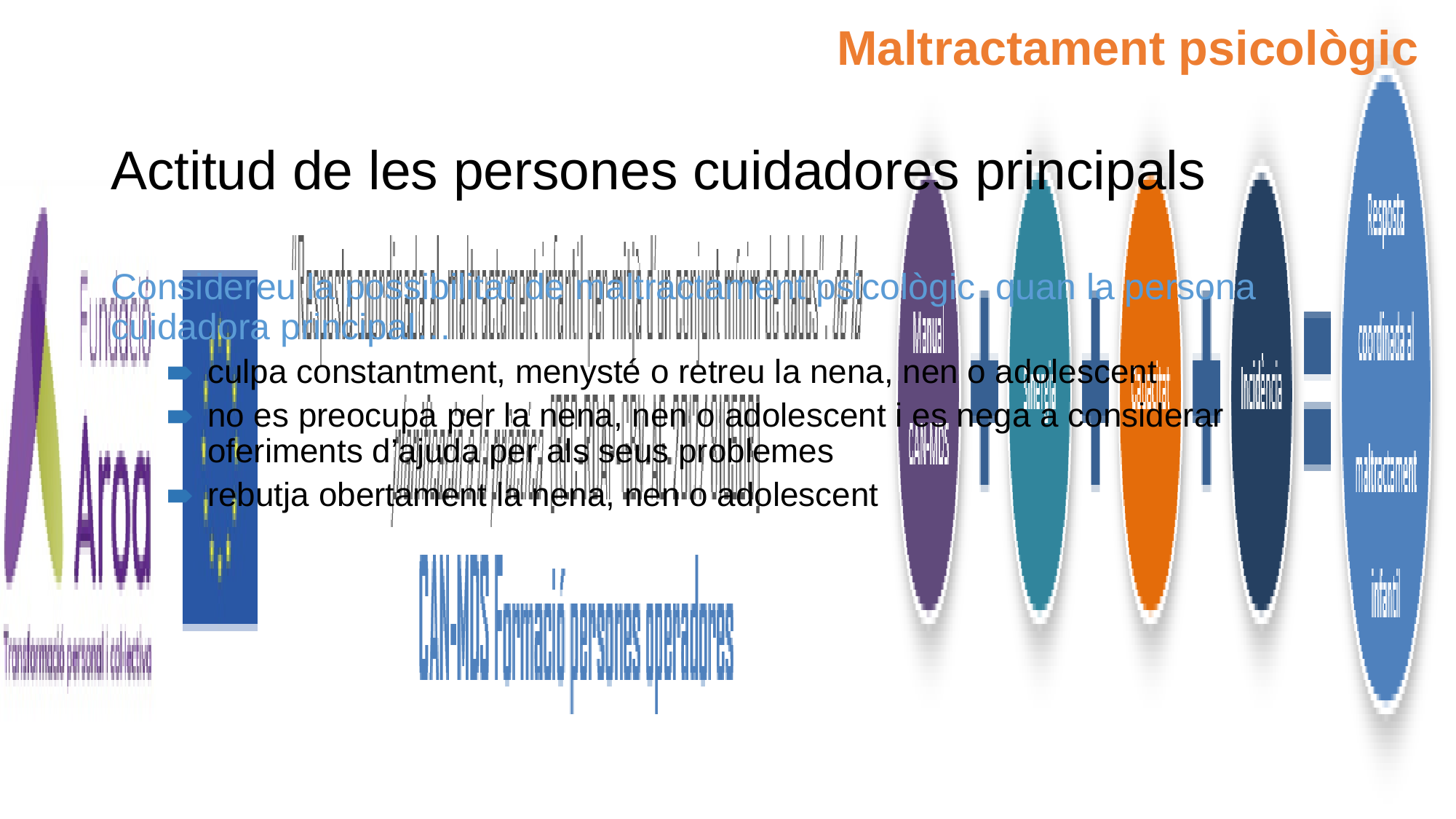

Maltractament psicològic
# Actitud de les persones cuidadores principals
Considereu la possibilitat de maltractament psicològic  quan la persona cuidadora principal…
culpa constantment, menysté o retreu la nena, nen o adolescent
no es preocupa per la nena, nen o adolescent i es nega a considerar oferiments d’ajuda per als seus problemes
rebutja obertament la nena, nen o adolescent